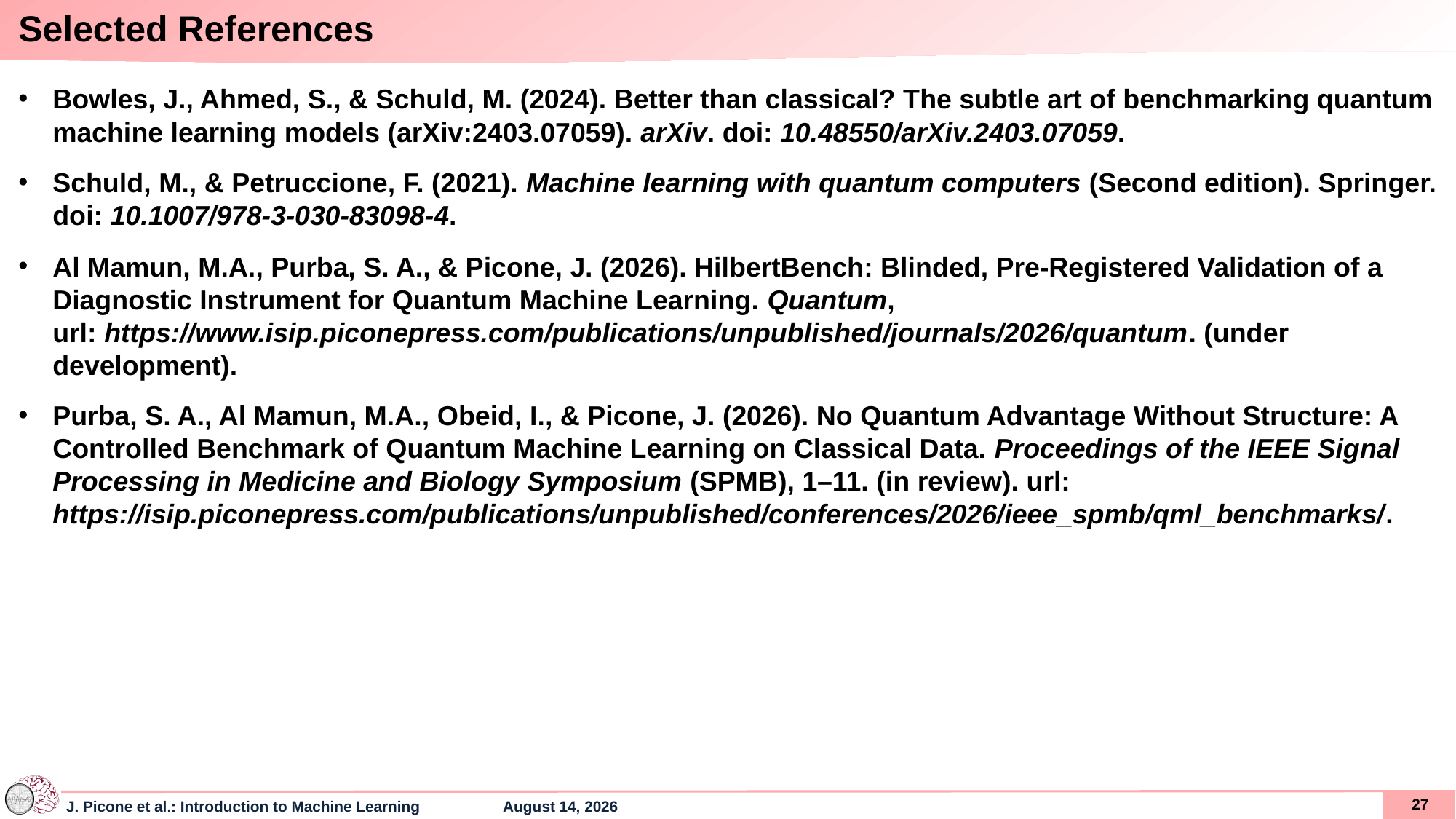

# Selected References
Bowles, J., Ahmed, S., & Schuld, M. (2024). Better than classical? The subtle art of benchmarking quantum machine learning models (arXiv:2403.07059). arXiv. doi: 10.48550/arXiv.2403.07059.
Schuld, M., & Petruccione, F. (2021). Machine learning with quantum computers (Second edition). Springer. doi: 10.1007/978-3-030-83098-4.
Al Mamun, M.A., Purba, S. A., & Picone, J. (2026). HilbertBench: Blinded, Pre-Registered Validation of a Diagnostic Instrument for Quantum Machine Learning. Quantum, url: https://www.isip.piconepress.com/publications/unpublished/journals/2026/quantum. (under development).
Purba, S. A., Al Mamun, M.A., Obeid, I., & Picone, J. (2026). No Quantum Advantage Without Structure: A Controlled Benchmark of Quantum Machine Learning on Classical Data. Proceedings of the IEEE Signal Processing in Medicine and Biology Symposium (SPMB), 1–11. (in review). url: https://isip.piconepress.com/publications/unpublished/conferences/2026/ieee_spmb/qml_benchmarks/.